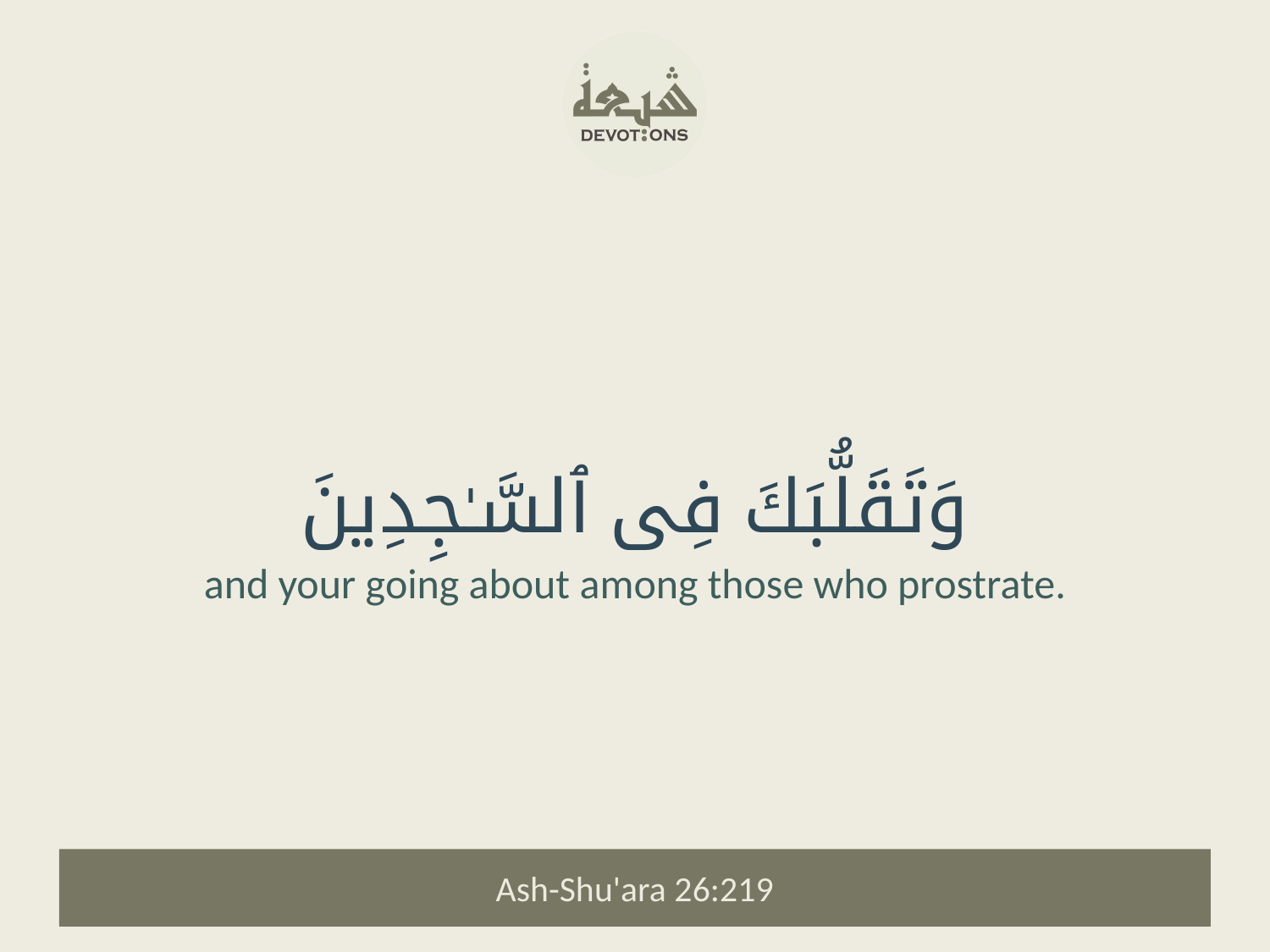

وَتَقَلُّبَكَ فِى ٱلسَّـٰجِدِينَ
and your going about among those who prostrate.
Ash-Shu'ara 26:219